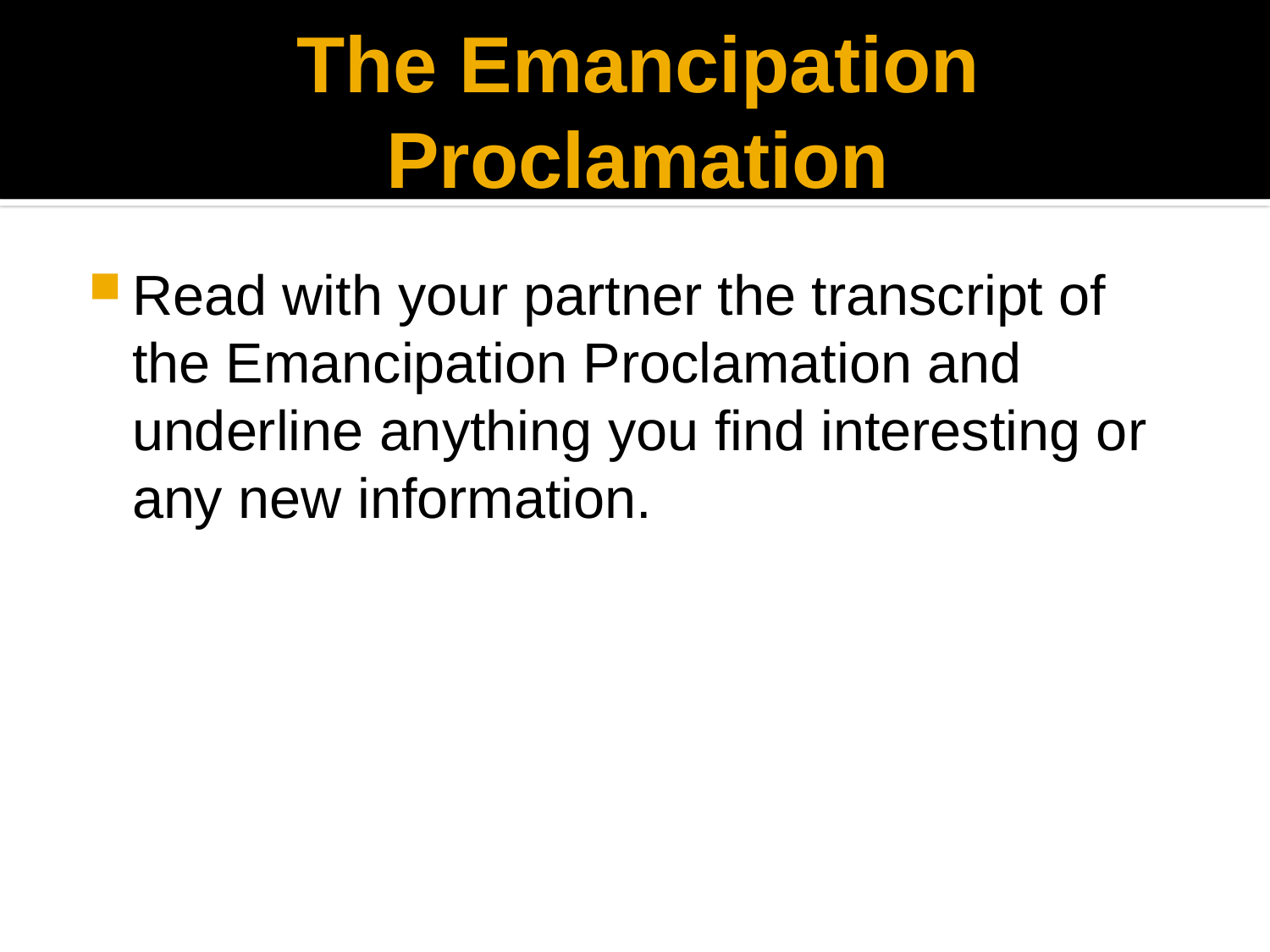

# The Emancipation Proclamation
Read with your partner the transcript of the Emancipation Proclamation and underline anything you find interesting or any new information.